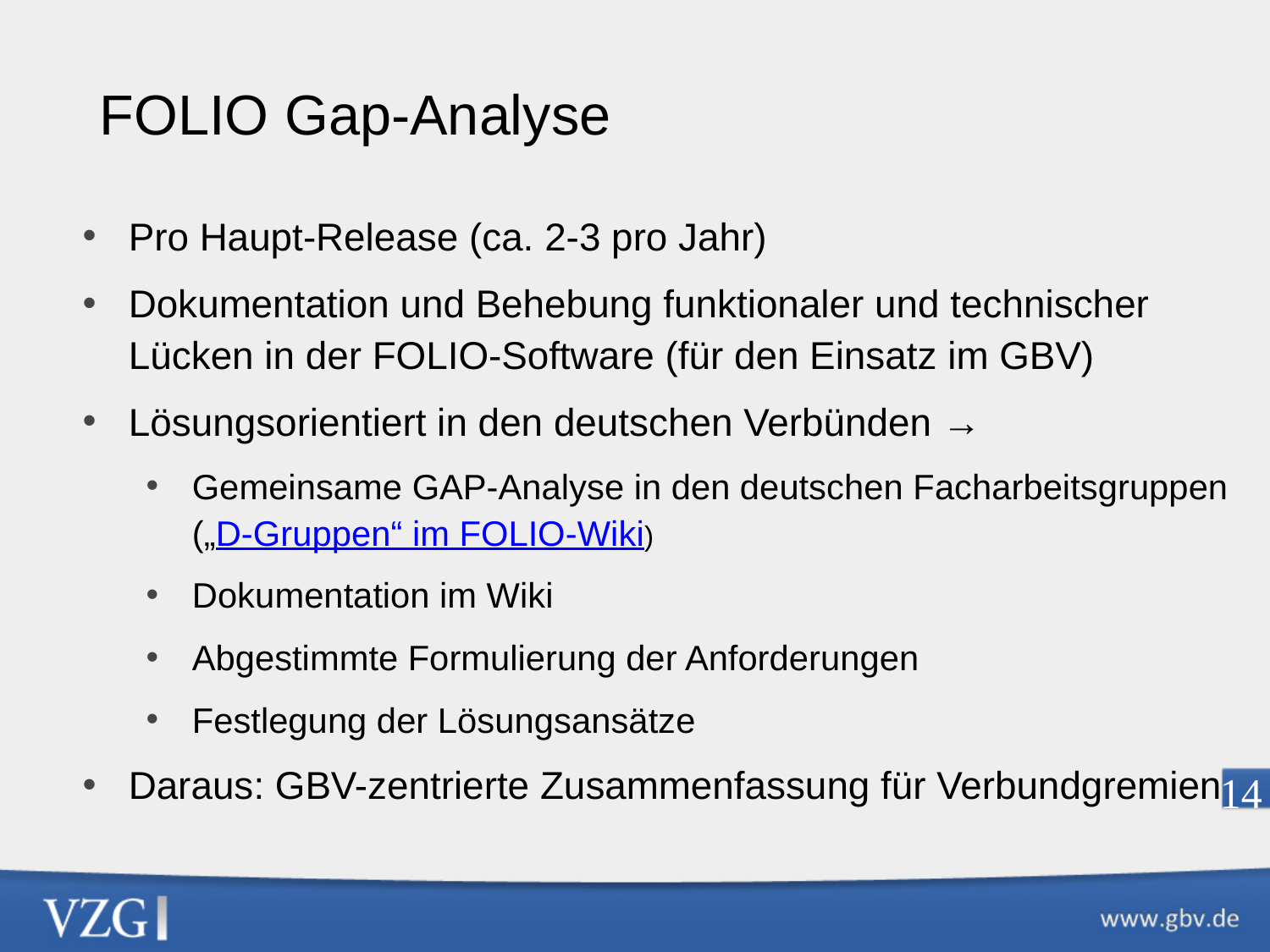

FOLIO Gap-Analyse

Pro Haupt-Release (ca. 2-3 pro Jahr)
Dokumentation und Behebung funktionaler und technischer Lücken in der FOLIO-Software (für den Einsatz im GBV)
Lösungsorientiert in den deutschen Verbünden →
Gemeinsame GAP-Analyse in den deutschen Facharbeitsgruppen („D-Gruppen“ im FOLIO-Wiki)
Dokumentation im Wiki
Abgestimmte Formulierung der Anforderungen
Festlegung der Lösungsansätze
Daraus: GBV-zentrierte Zusammenfassung für Verbundgremien

14